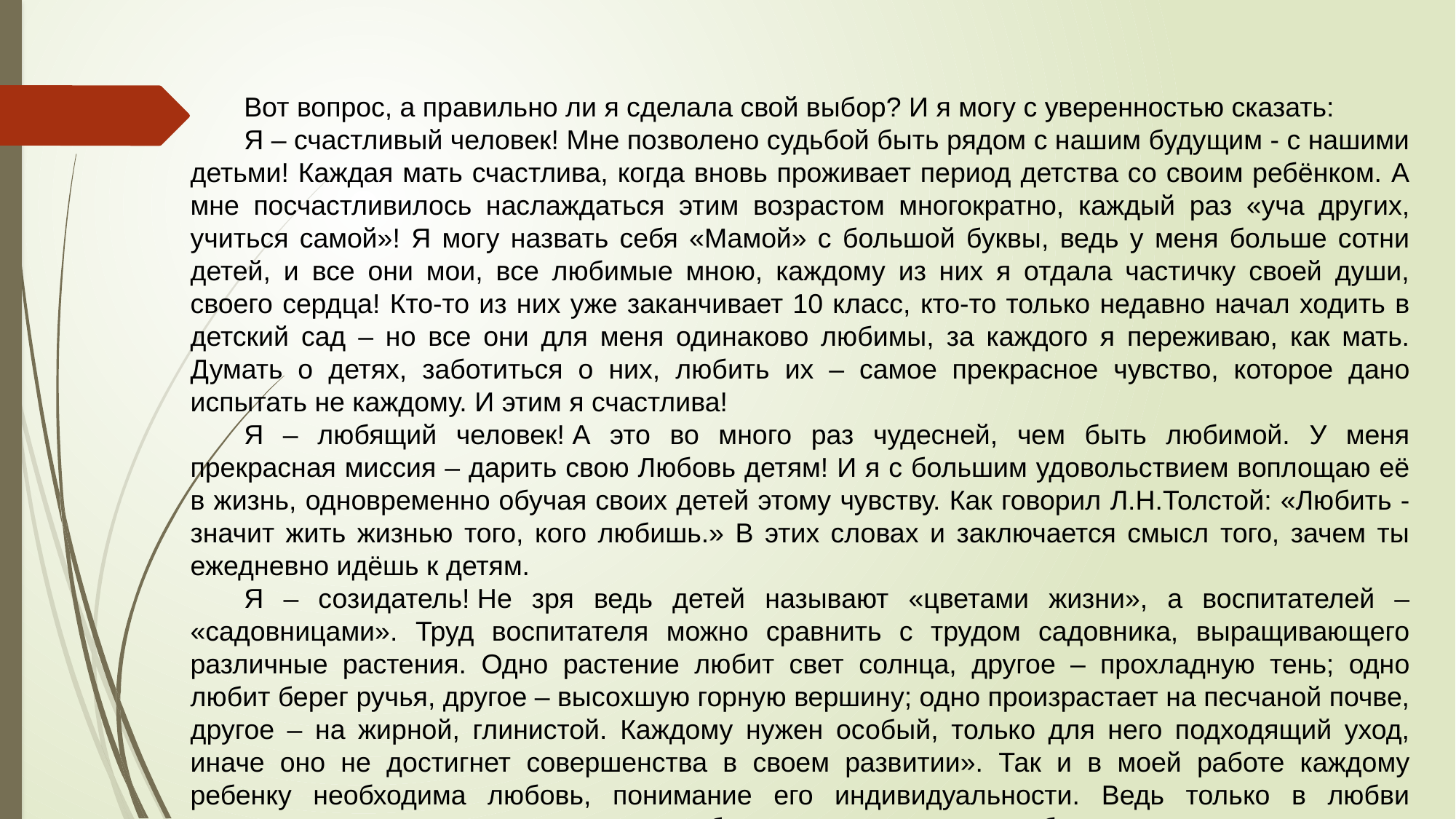

Вот вопрос, а правильно ли я сделала свой выбор? И я могу с уверенностью сказать:
Я – счастливый человек! Мне позволено судьбой быть рядом с нашим будущим - с нашими детьми! Каждая мать счастлива, когда вновь проживает период детства со своим ребёнком. А мне посчастливилось наслаждаться этим возрастом многократно, каждый раз «уча других, учиться самой»! Я могу назвать себя «Мамой» с большой буквы, ведь у меня больше сотни детей, и все они мои, все любимые мною, каждому из них я отдала частичку своей души, своего сердца! Кто-то из них уже заканчивает 10 класс, кто-то только недавно начал ходить в детский сад – но все они для меня одинаково любимы, за каждого я переживаю, как мать. Думать о детях, заботиться о них, любить их – самое прекрасное чувство, которое дано испытать не каждому. И этим я счастлива!
Я – любящий человек! А это во много раз чудесней, чем быть любимой. У меня прекрасная миссия – дарить свою Любовь детям! И я с большим удовольствием воплощаю её в жизнь, одновременно обучая своих детей этому чувству. Как говорил Л.Н.Толстой: «Любить - значит жить жизнью того, кого любишь.» В этих словах и заключается смысл того, зачем ты ежедневно идёшь к детям.
Я – созидатель! Не зря ведь детей называют «цветами жизни», а воспитателей – «садовницами». Труд воспитателя можно сравнить с трудом садовника, выращивающего различные растения. Одно растение любит свет солнца, другое – прохладную тень; одно любит берег ручья, другое – высохшую горную вершину; одно произрастает на песчаной почве, другое – на жирной, глинистой. Каждому нужен особый, только для него подходящий уход, иначе оно не достигнет совершенства в своем развитии». Так и в моей работе каждому ребенку необходима любовь, понимание его индивидуальности. Ведь только в любви открывается неповторимость каждого ребенка, раскрывается его образ.
И именно мне доверено Человечеством «сеять» разумное, доброе, вечное в маленькие души самых прекрасных сокровищ на Земле!